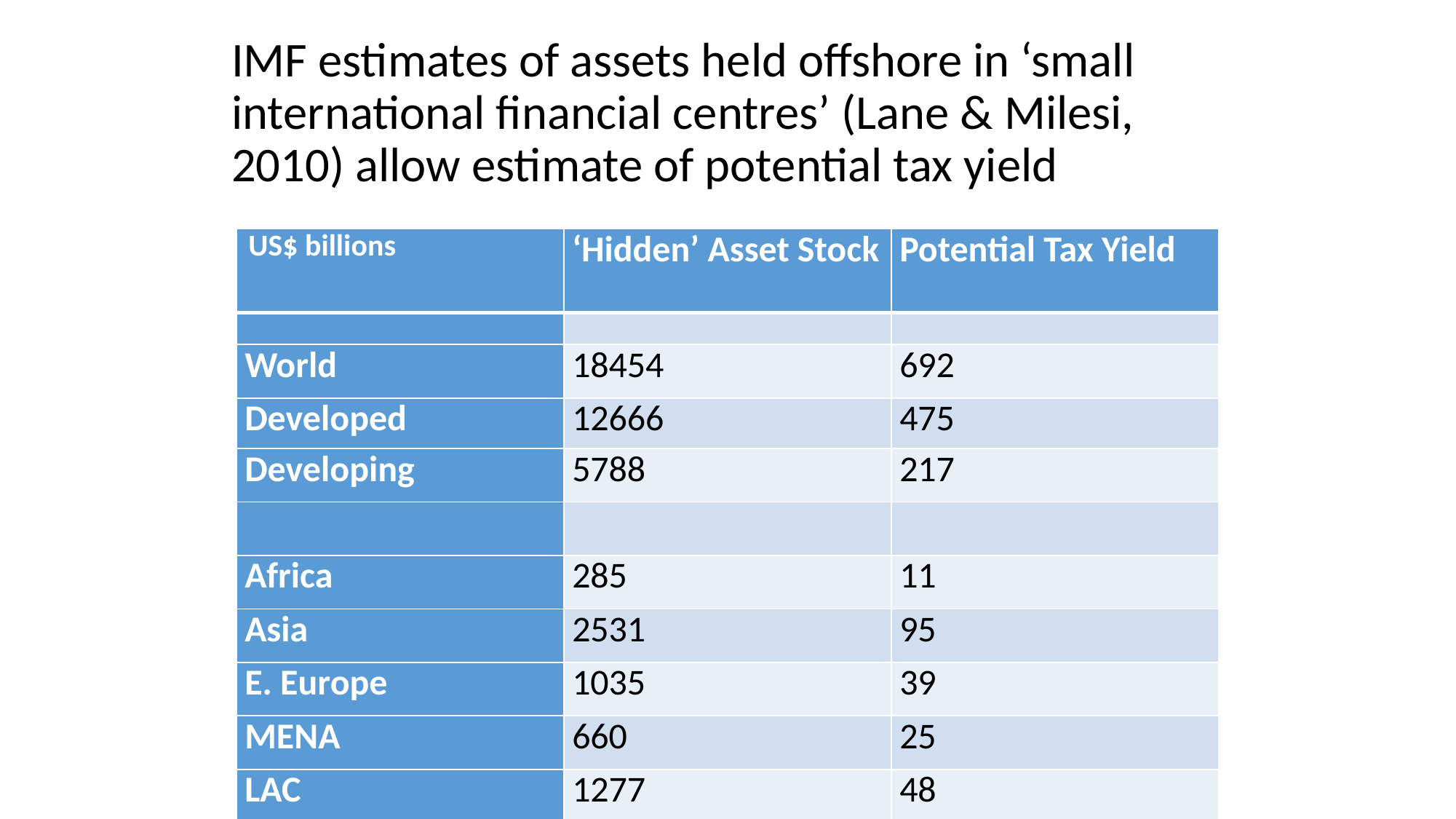

# IMF estimates of assets held offshore in ‘small international financial centres’ (Lane & Milesi, 2010) allow estimate of potential tax yield
| US$ billions | ‘Hidden’ Asset Stock | Potential Tax Yield |
| --- | --- | --- |
|  |  |  |
| World | 18454 | 692 |
| Developed | 12666 | 475 |
| Developing | 5788 | 217 |
|  |  |  |
| Africa | 285 | 11 |
| Asia | 2531 | 95 |
| E. Europe | 1035 | 39 |
| MENA | 660 | 25 |
| LAC | 1277 | 48 |